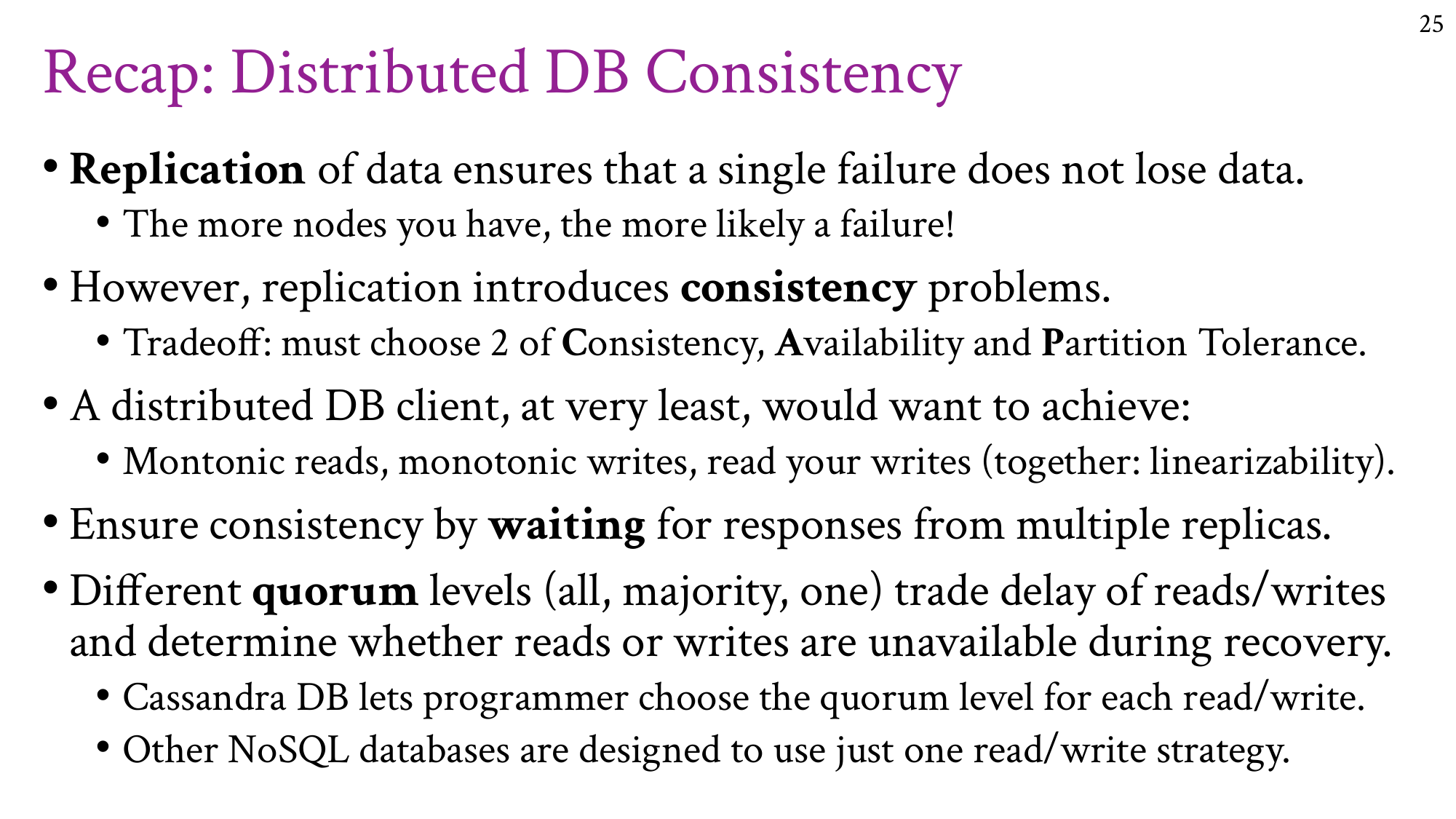

# Recap: Distributed DB Consistency
Replication of data ensures that a single failure does not lose data.
The more nodes you have, the more likely a failure!
However, replication introduces consistency problems.
Tradeoff: must choose 2 of Consistency, Availability and Partition Tolerance.
A distributed DB client, at very least, would want to achieve:
Montonic reads, monotonic writes, read your writes (together: linearizability).
Ensure consistency by waiting for responses from multiple replicas.
Different quorum levels (all, majority, one) trade delay of reads/writes and determine whether reads or writes are unavailable during recovery.
Cassandra DB lets programmer choose the quorum level for each read/write.
Other NoSQL databases are designed to use just one read/write strategy.